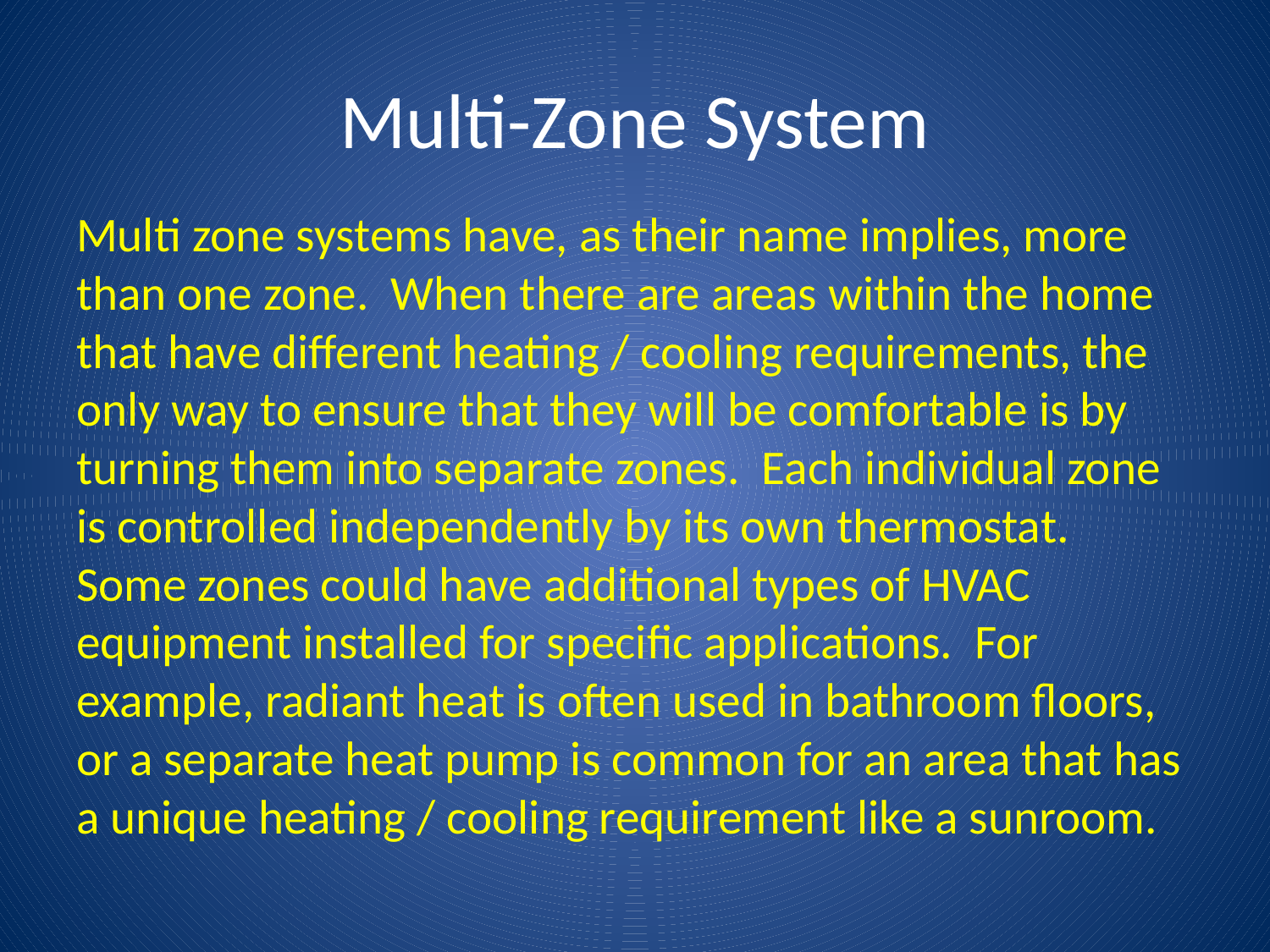

# Multi-Zone System
Multi zone systems have, as their name implies, more than one zone.  When there are areas within the home that have different heating / cooling requirements, the only way to ensure that they will be comfortable is by turning them into separate zones.  Each individual zone is controlled independently by its own thermostat.  Some zones could have additional types of HVAC equipment installed for specific applications.  For example, radiant heat is often used in bathroom floors, or a separate heat pump is common for an area that has a unique heating / cooling requirement like a sunroom.